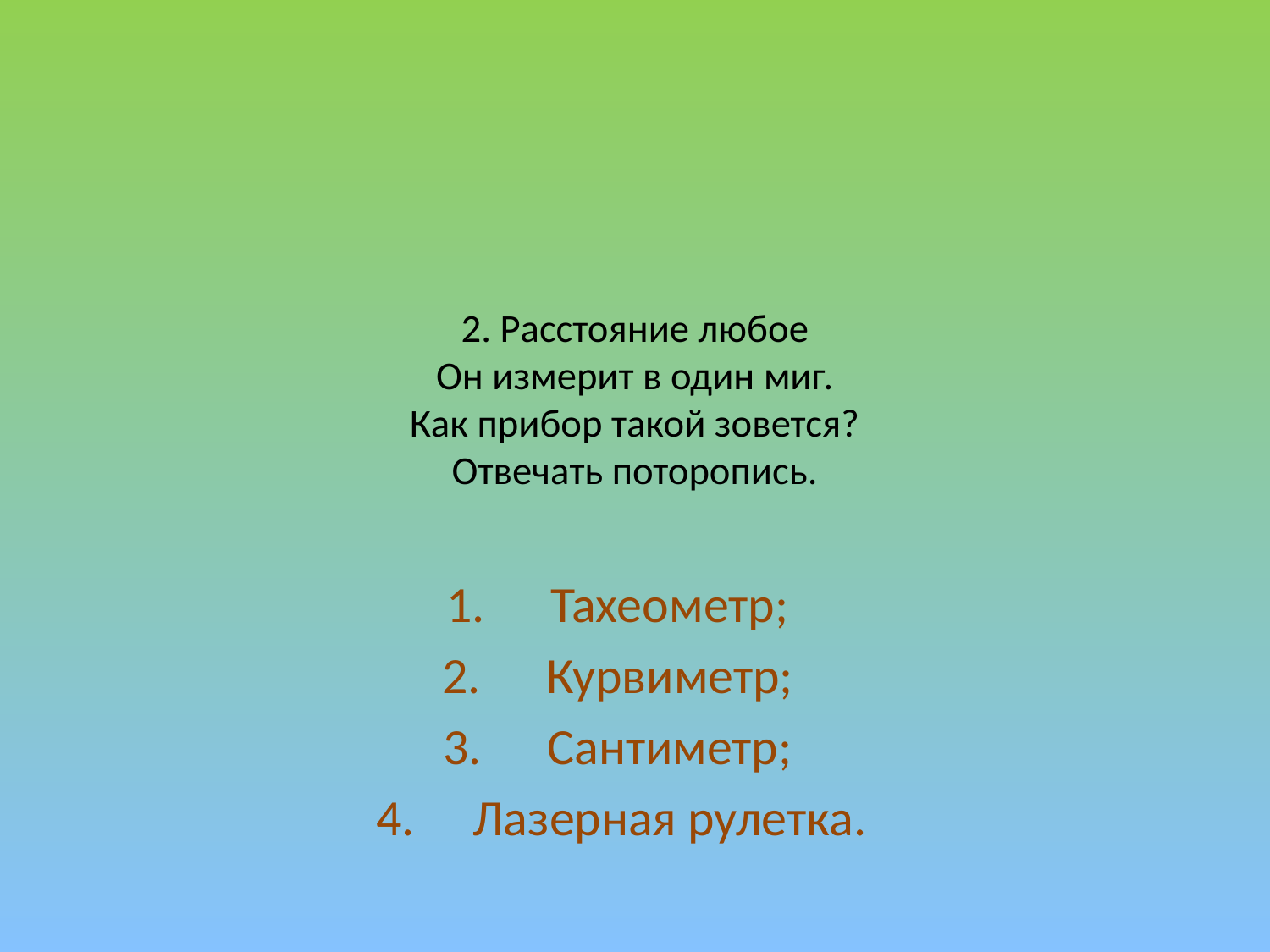

# 2. Расстояние любое Он измерит в один миг. Как прибор такой зовется? Отвечать поторопись.
Тахеометр;
Курвиметр;
Сантиметр;
Лазерная рулетка.